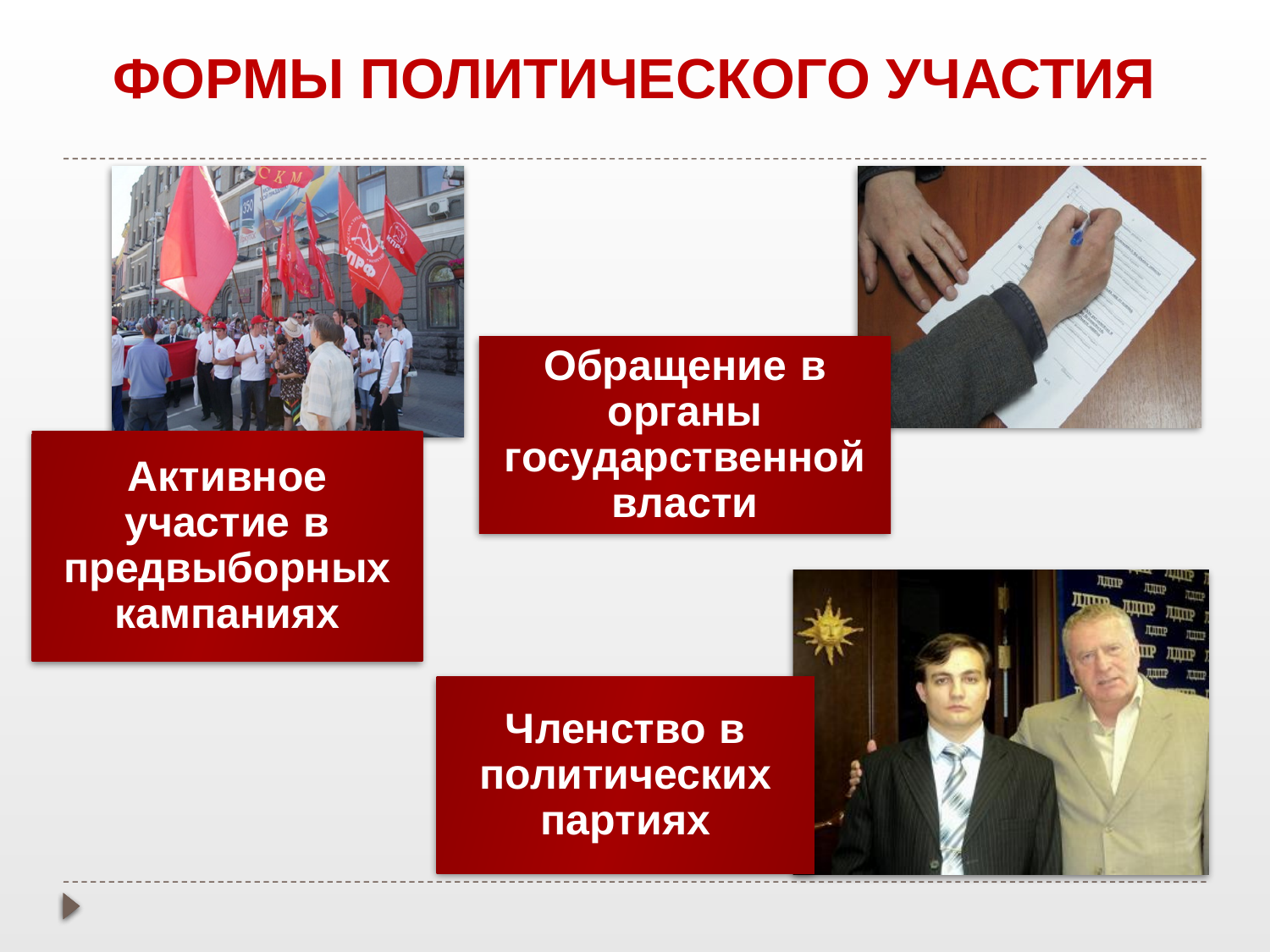

# ФОРМЫ ПОЛИТИЧЕСКОГО УЧАСТИЯ
Активное участие в предвыборных кампаниях
Обращение в органы государственной власти
Членство в политических партиях